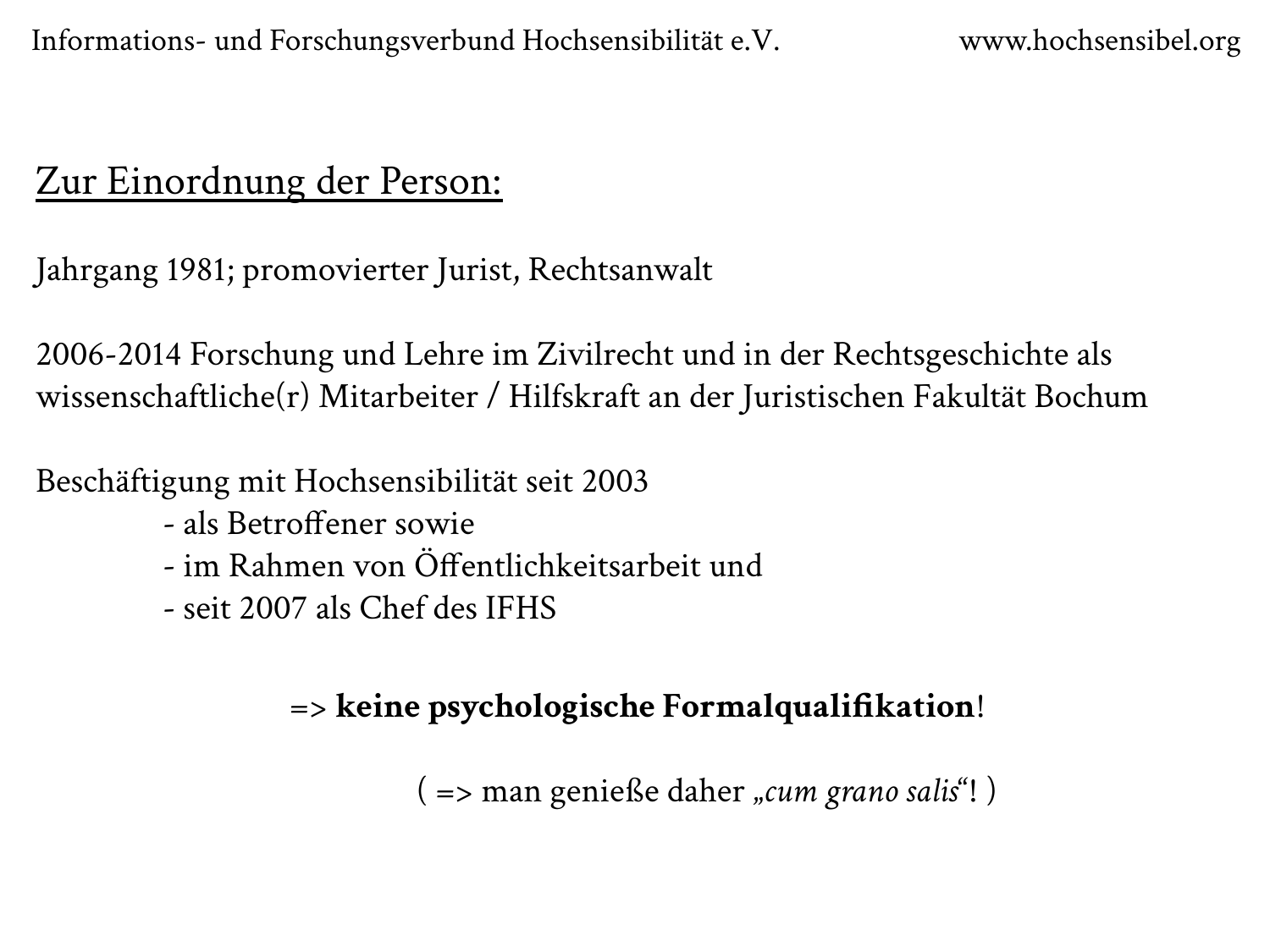

Informations- und Forschungsverbund Hochsensibilität e.V.
www.hochsensibel.org
# Zur Einordnung der Person: Jahrgang 1981; promovierter Jurist, Rechtsanwalt 2006-2014 Forschung und Lehre im Zivilrecht und in der Rechtsgeschichte als wissenschaftliche(r) Mitarbeiter / Hilfskraft an der Juristischen Fakultät Bochum Beschäftigung mit Hochsensibilität seit 2003 - als Betroffener sowie - im Rahmen von Öffentlichkeitsarbeit und - seit 2007 als Chef des IFHS

		=> keine psychologische Formalqualifikation!
			( => man genieße daher „cum grano salis“! )